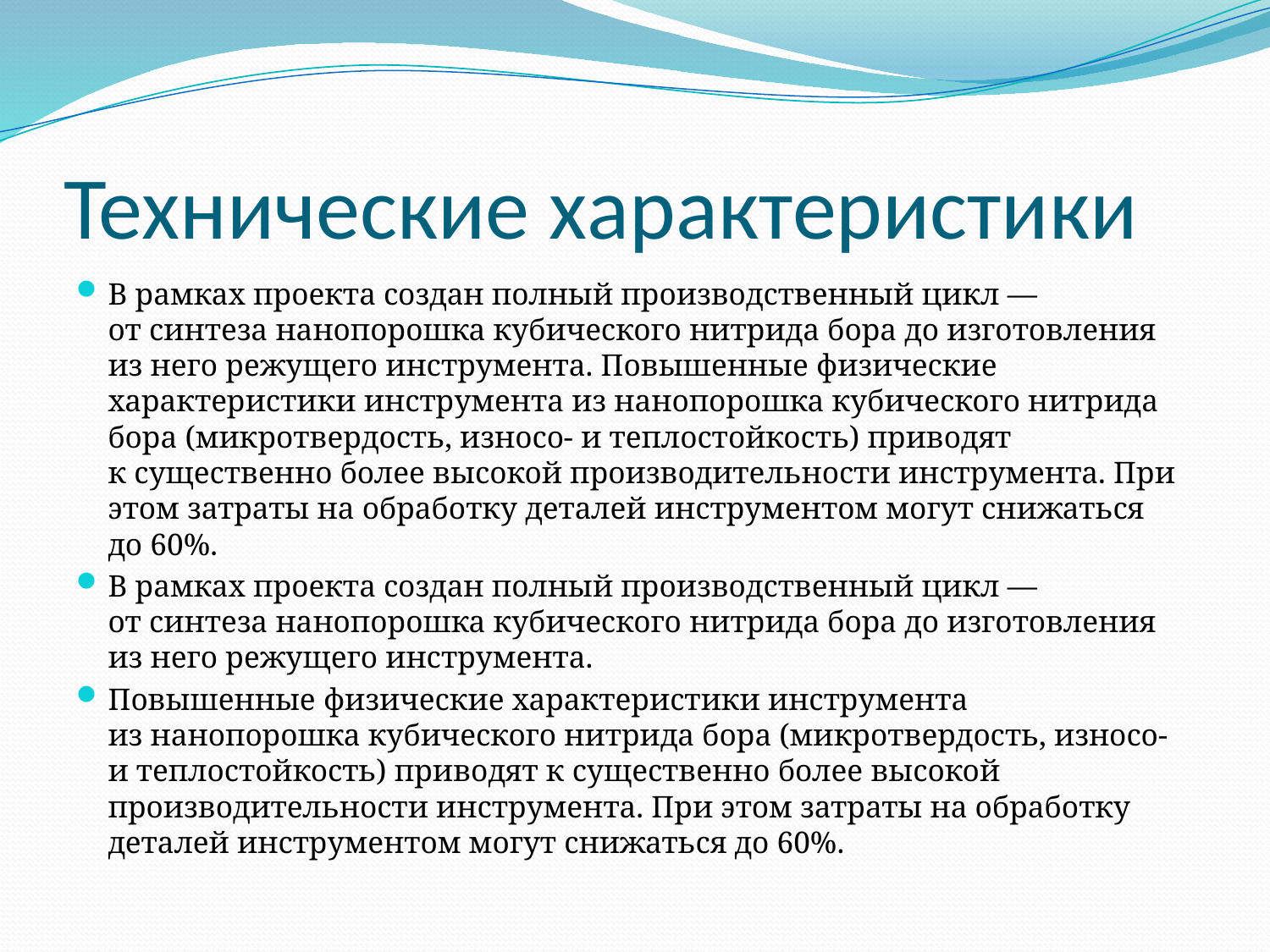

# Технические характеристики
В рамках проекта создан полный производственный цикл — от синтеза нанопорошка кубического нитрида бора до изготовления из него режущего инструмента. Повышенные физические характеристики инструмента из нанопорошка кубического нитрида бора (микротвердость, износо- и теплостойкость) приводят к существенно более высокой производительности инструмента. При этом затраты на обработку деталей инструментом могут снижаться до 60%.
В рамках проекта создан полный производственный цикл — от синтеза нанопорошка кубического нитрида бора до изготовления из него режущего инструмента.
Повышенные физические характеристики инструмента из нанопорошка кубического нитрида бора (микротвердость, износо- и теплостойкость) приводят к существенно более высокой производительности инструмента. При этом затраты на обработку деталей инструментом могут снижаться до 60%.